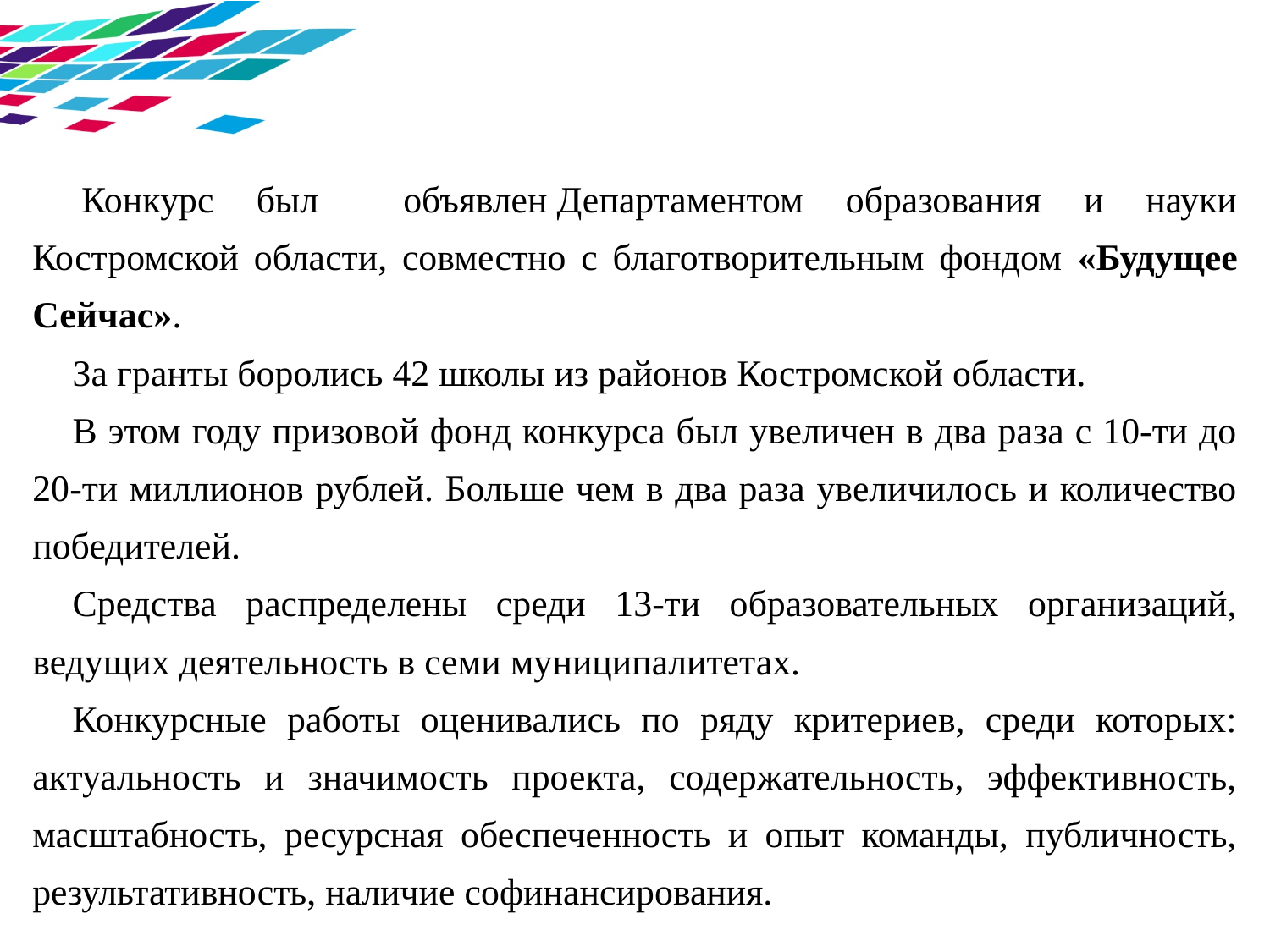

Конкурс был  объявлен Департаментом образования и науки Костромской области, совместно с благотворительным фондом «Будущее Сейчас».
За гранты боролись 42 школы из районов Костромской области.
В этом году призовой фонд конкурса был увеличен в два раза с 10-ти до 20-ти миллионов рублей. Больше чем в два раза увеличилось и количество победителей.
Средства распределены среди 13-ти образовательных организаций, ведущих деятельность в семи муниципалитетах.
Конкурсные работы оценивались по ряду критериев, среди которых: актуальность и значимость проекта, содержательность, эффективность, масштабность, ресурсная обеспеченность и опыт команды, публичность, результативность, наличие софинансирования.